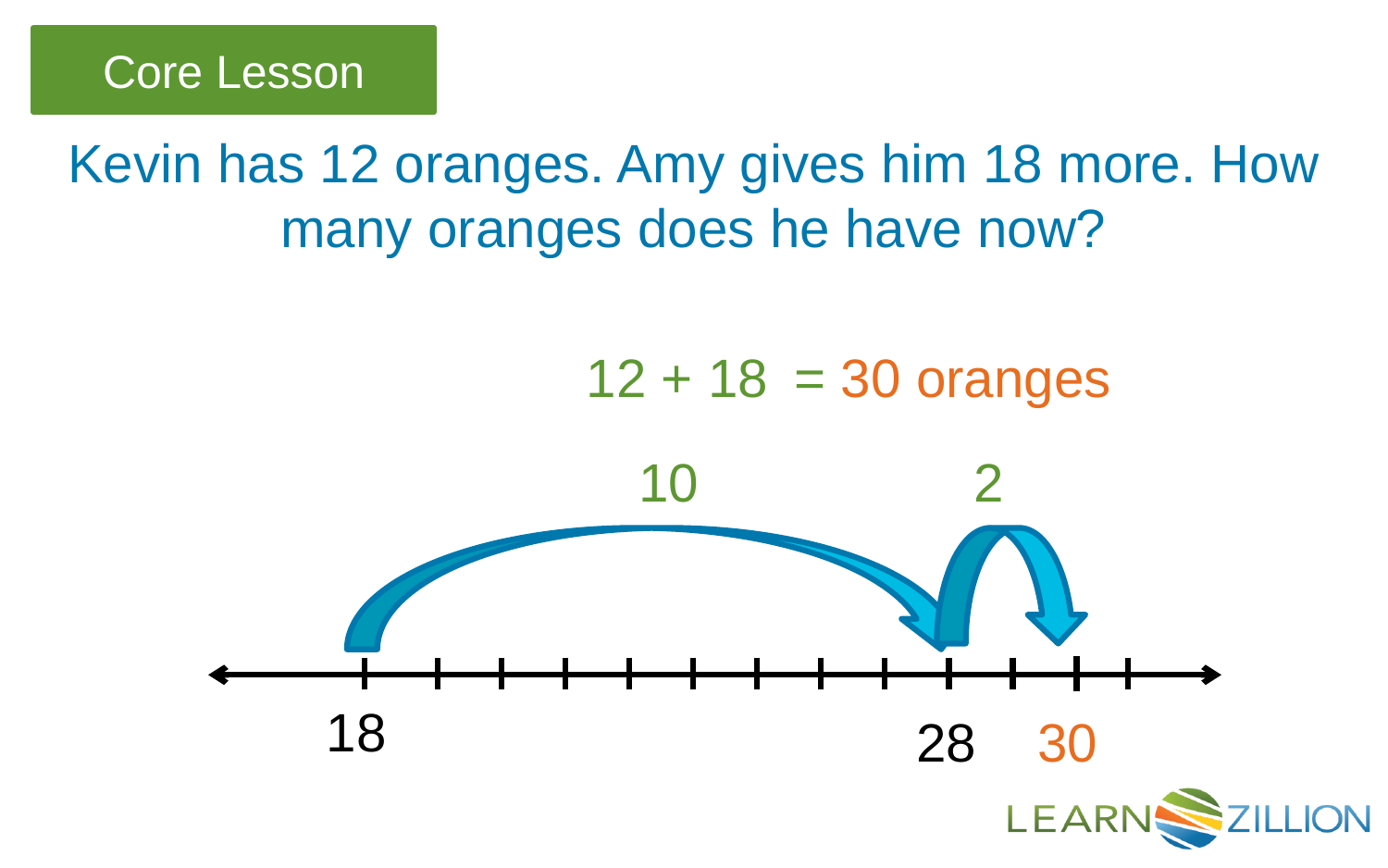

Kevin has 12 oranges. Amy gives him 18 more. How many oranges does he have now?
12 + 18
= 30 oranges
10
2

18
28
30